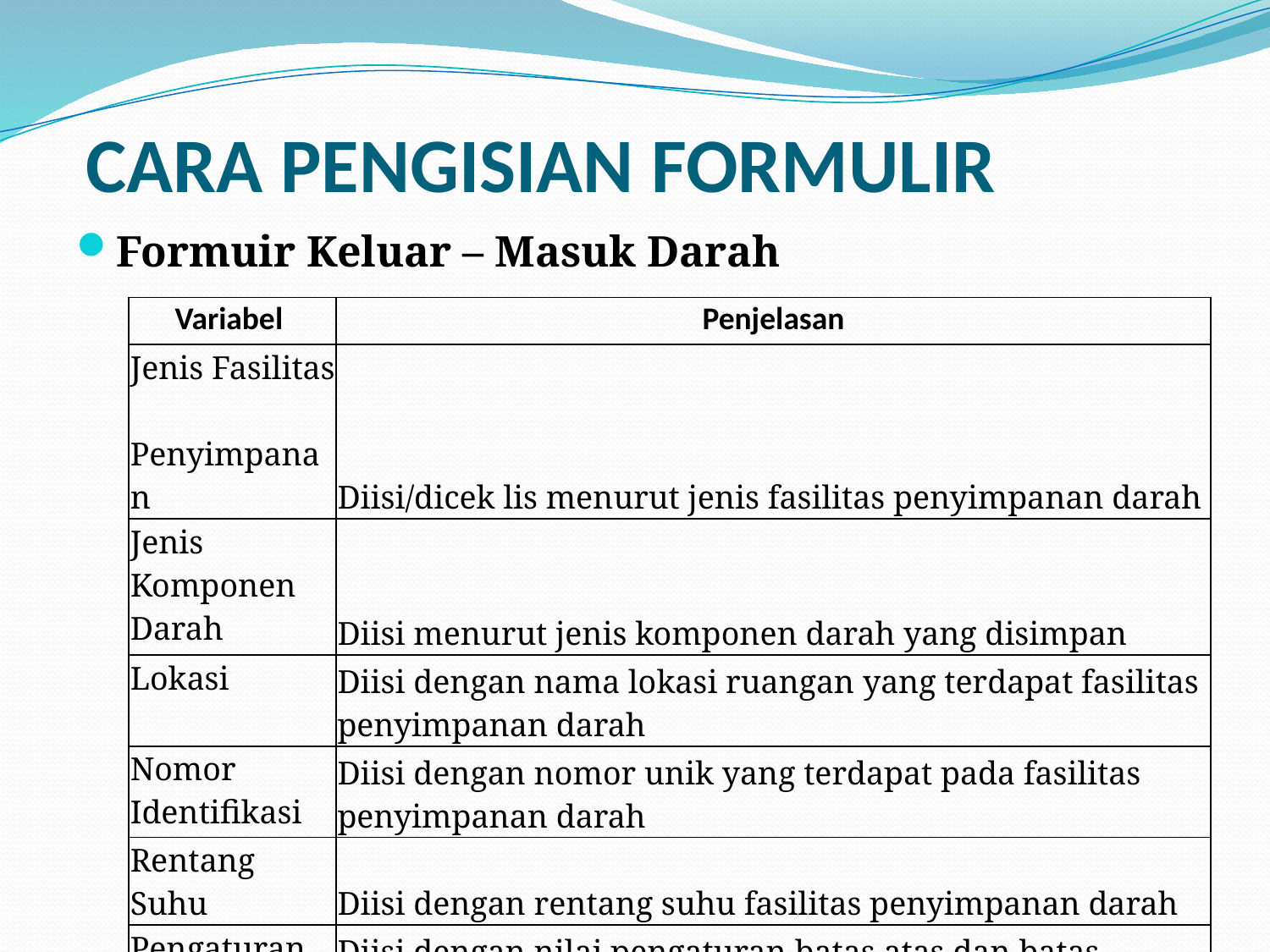

# CARA PENGISIAN FORMULIR
Formuir Keluar – Masuk Darah
| Variabel | Penjelasan |
| --- | --- |
| Jenis Fasilitas Penyimpanan | Diisi/dicek lis menurut jenis fasilitas penyimpanan darah |
| Jenis Komponen Darah | Diisi menurut jenis komponen darah yang disimpan |
| Lokasi | Diisi dengan nama lokasi ruangan yang terdapat fasilitas penyimpanan darah |
| Nomor Identifikasi | Diisi dengan nomor unik yang terdapat pada fasilitas penyimpanan darah |
| Rentang Suhu | Diisi dengan rentang suhu fasilitas penyimpanan darah |
| Pengaturan Alarm | Diisi dengan nilai pengaturan batas atas dan batas bawah alarm |